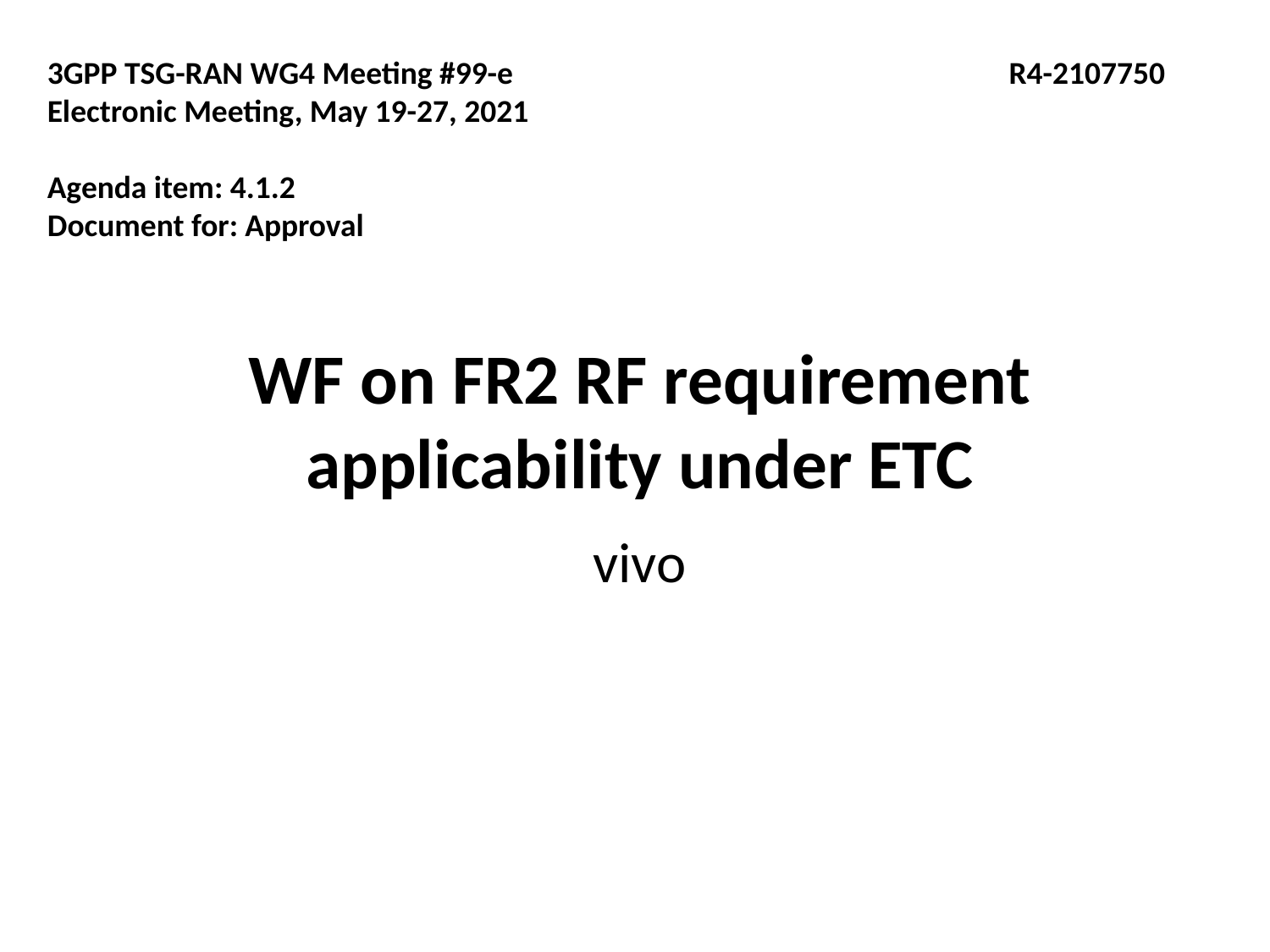

3GPP TSG-RAN WG4 Meeting #99-e                                                                     R4-2107750
Electronic Meeting, May 19-27, 2021

Agenda item: 4.1.2
Document for: Approval

# WF on FR2 RF requirement applicability under ETC
vivo